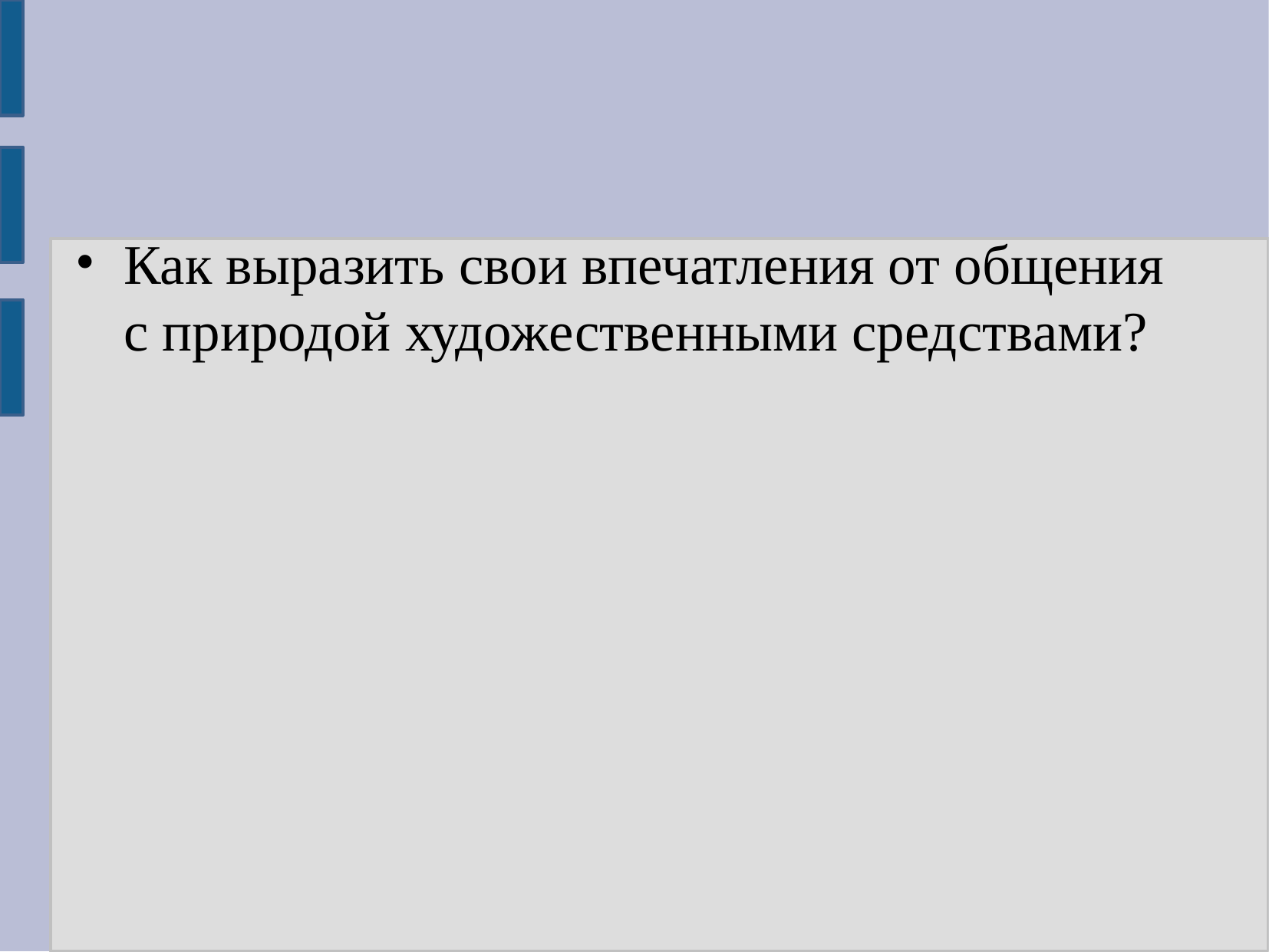

Как выразить свои впечатления от общения с природой художественными средствами?